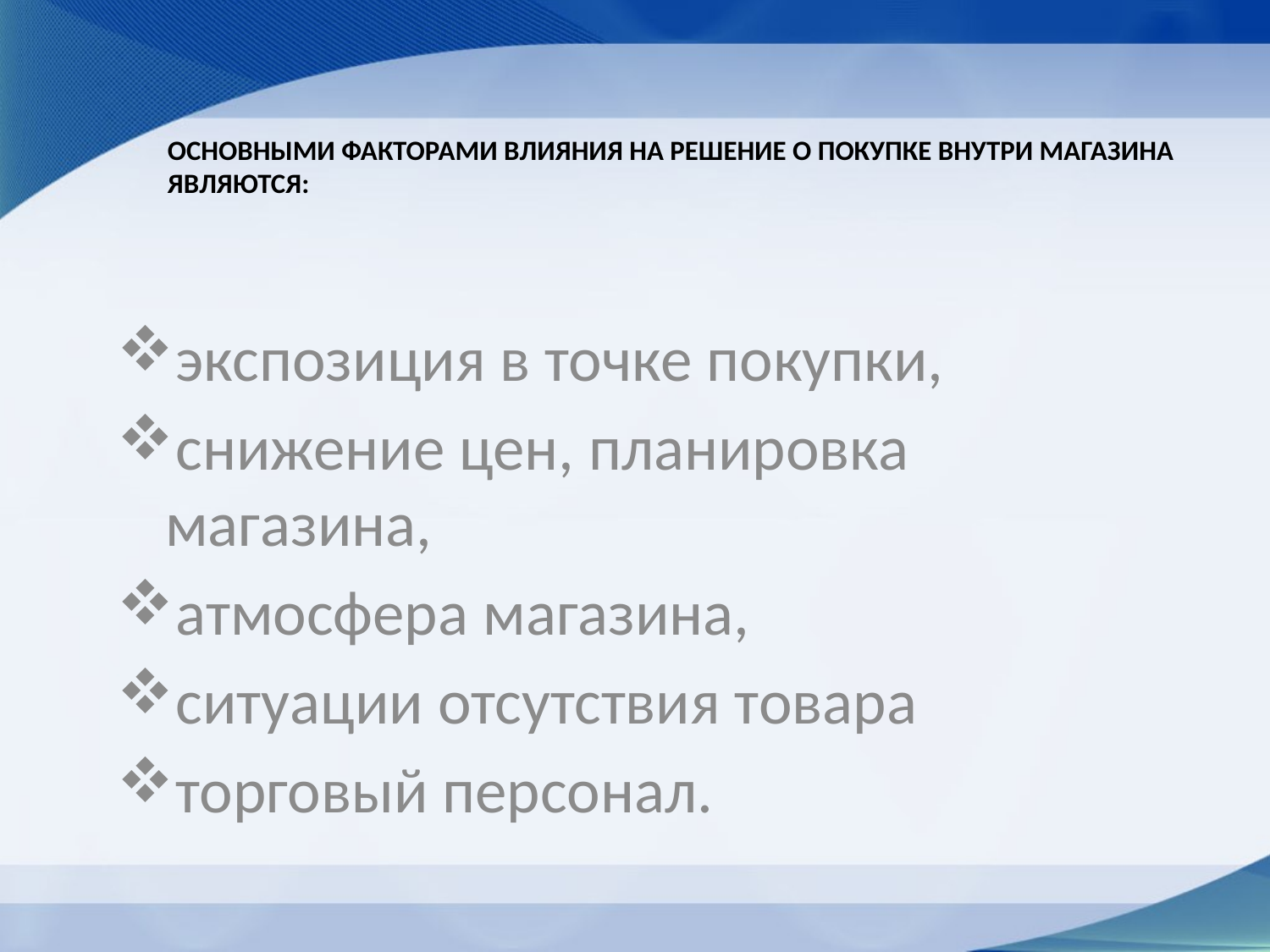

# Основными факторами влияния на решение о покупке внутри магазина являются:
экспозиция в точке покупки,
снижение цен, планировка магазина,
атмосфера магазина,
ситуации отсутствия товара
торговый персонал.